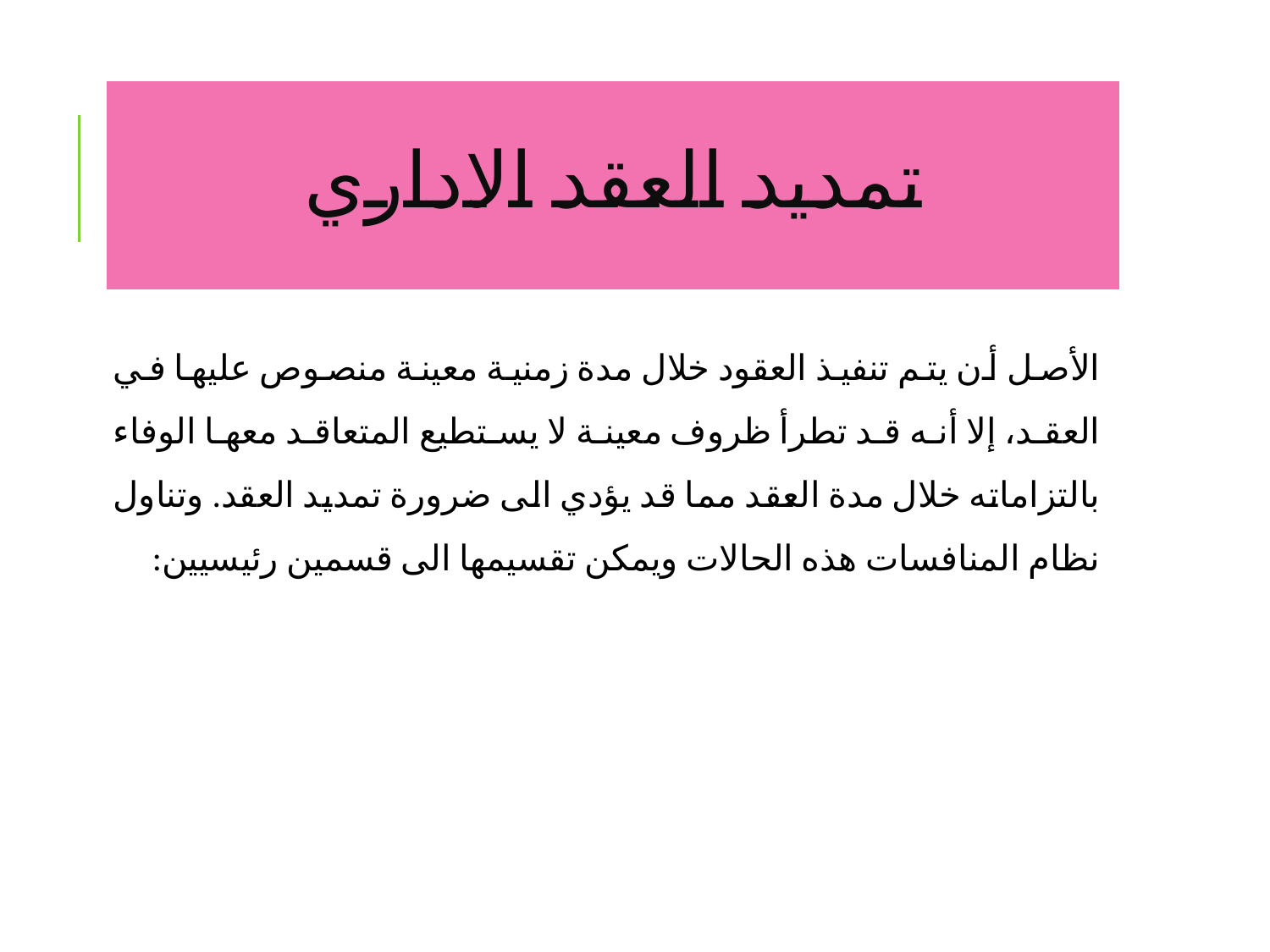

# تمديد العقد الاداري
الأصل أن يتم تنفيذ العقود خلال مدة زمنية معينة منصوص عليها في العقد، إلا أنه قد تطرأ ظروف معينة لا يستطيع المتعاقد معها الوفاء بالتزاماته خلال مدة العقد مما قد يؤدي الى ضرورة تمديد العقد. وتناول نظام المنافسات هذه الحالات ويمكن تقسيمها الى قسمين رئيسيين: